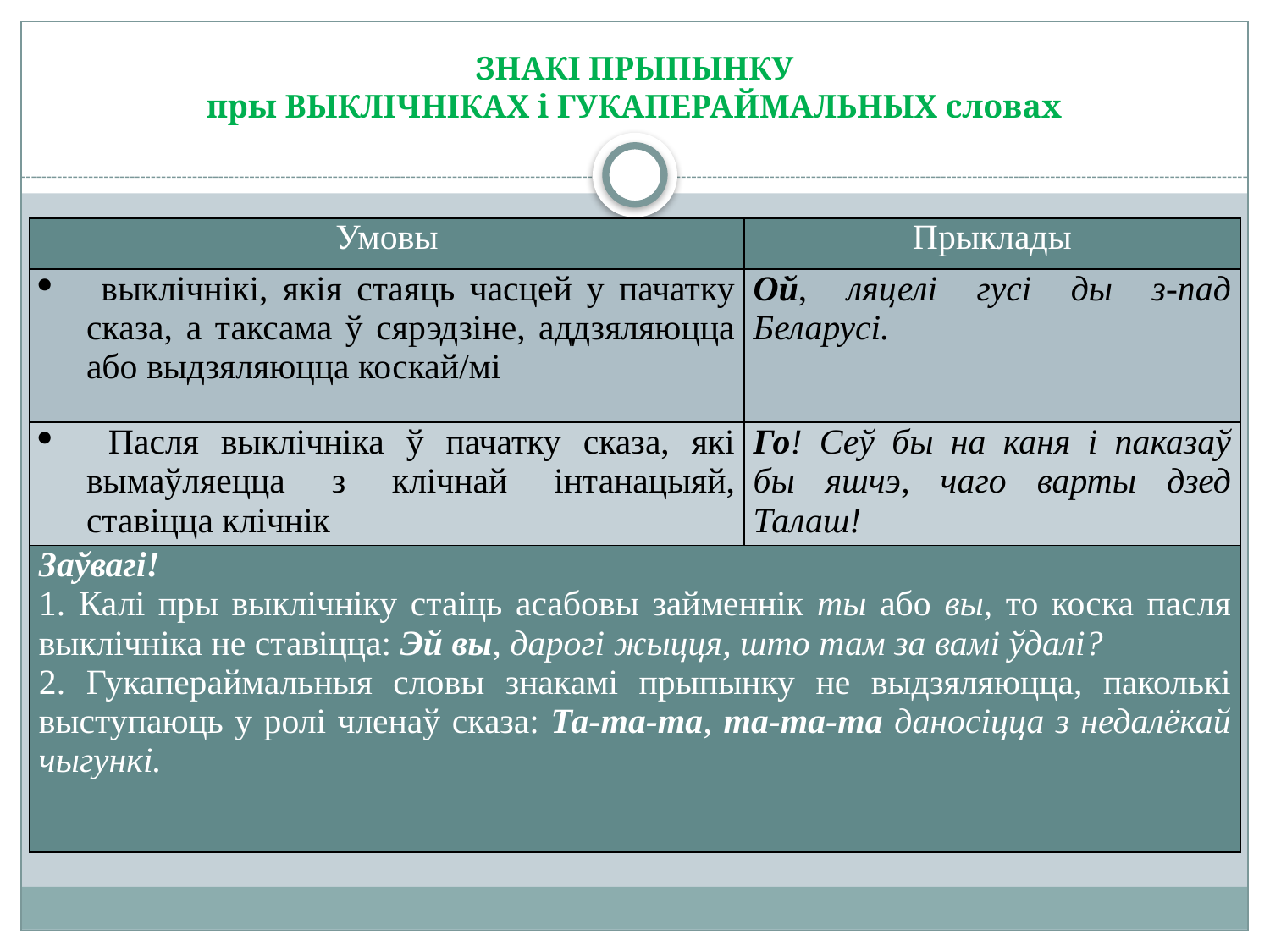

# ЗНАКІ ПРЫПЫНКУ пры ВЫКЛІЧНІКАХ і ГУКАПЕРАЙМАЛЬНЫХ словах
| Умовы | Прыклады |
| --- | --- |
| выклічнікі, якія стаяць часцей у пачатку сказа, а таксама ў сярэдзіне, аддзяляюцца або выдзяляюцца коскай/мі | Ой, ляцелі гусі ды з-пад Беларусі. |
| Пасля выклічніка ў пачатку сказа, які вымаўляецца з клічнай інтанацыяй, ставіцца клічнік | Го! Сеў бы на каня і паказаў бы яшчэ, чаго варты дзед Талаш! |
| Заўвагі! 1. Калі пры выклічніку стаіць асабовы займеннік ты або вы, то коска пасля выклічніка не ставіцца: Эй вы, дарогі жыцця, што там за вамі ўдалі? 2. Гукапераймальныя словы знакамі прыпынку не выдзяляюцца, паколькі выступаюць у ролі членаў сказа: Та-та-та, та-та-та даносіцца з недалёкай чыгункі. |  |